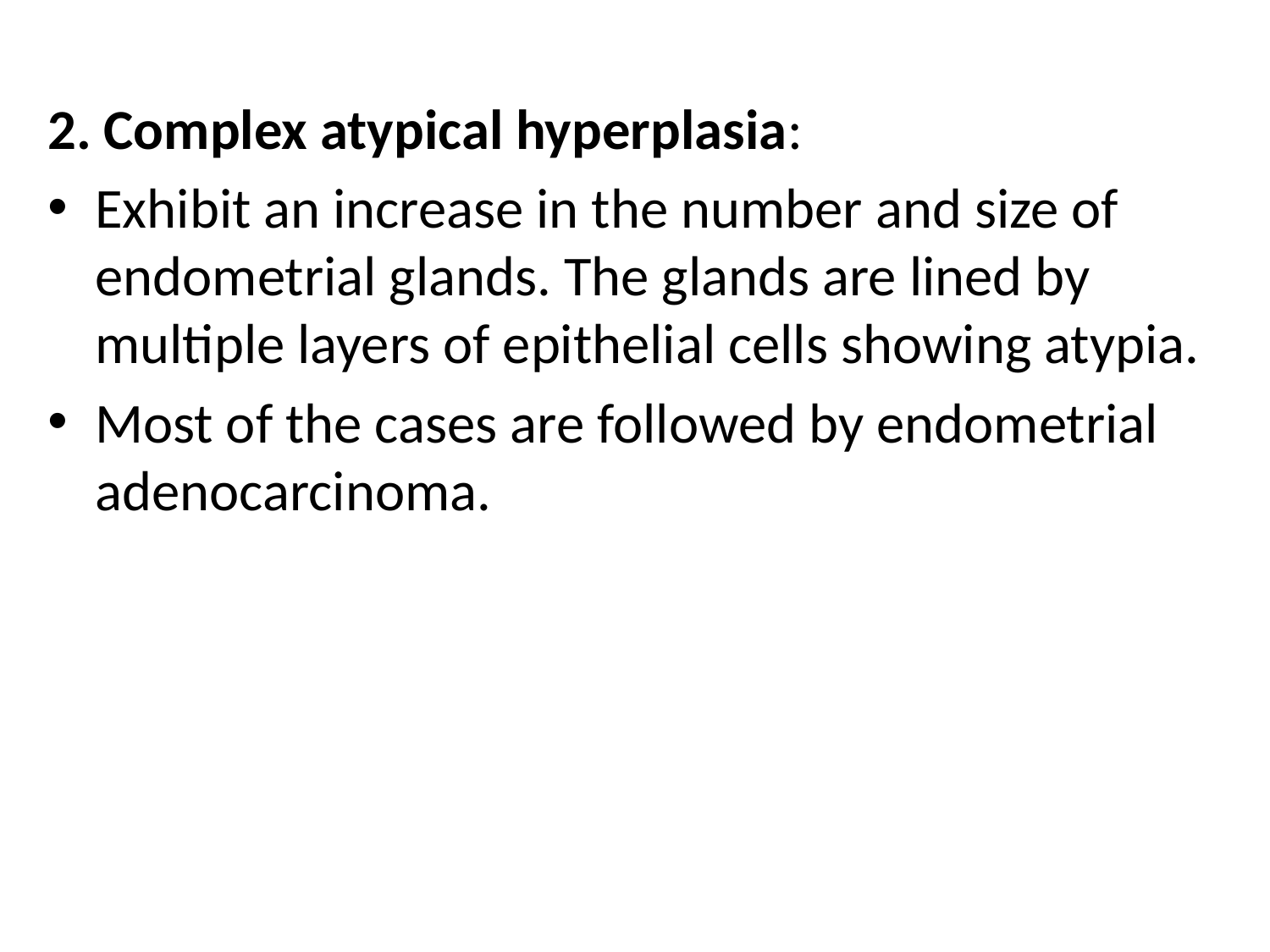

2. Complex atypical hyperplasia:
Exhibit an increase in the number and size of endometrial glands. The glands are lined by multiple layers of epithelial cells showing atypia.
Most of the cases are followed by endometrial adenocarcinoma.